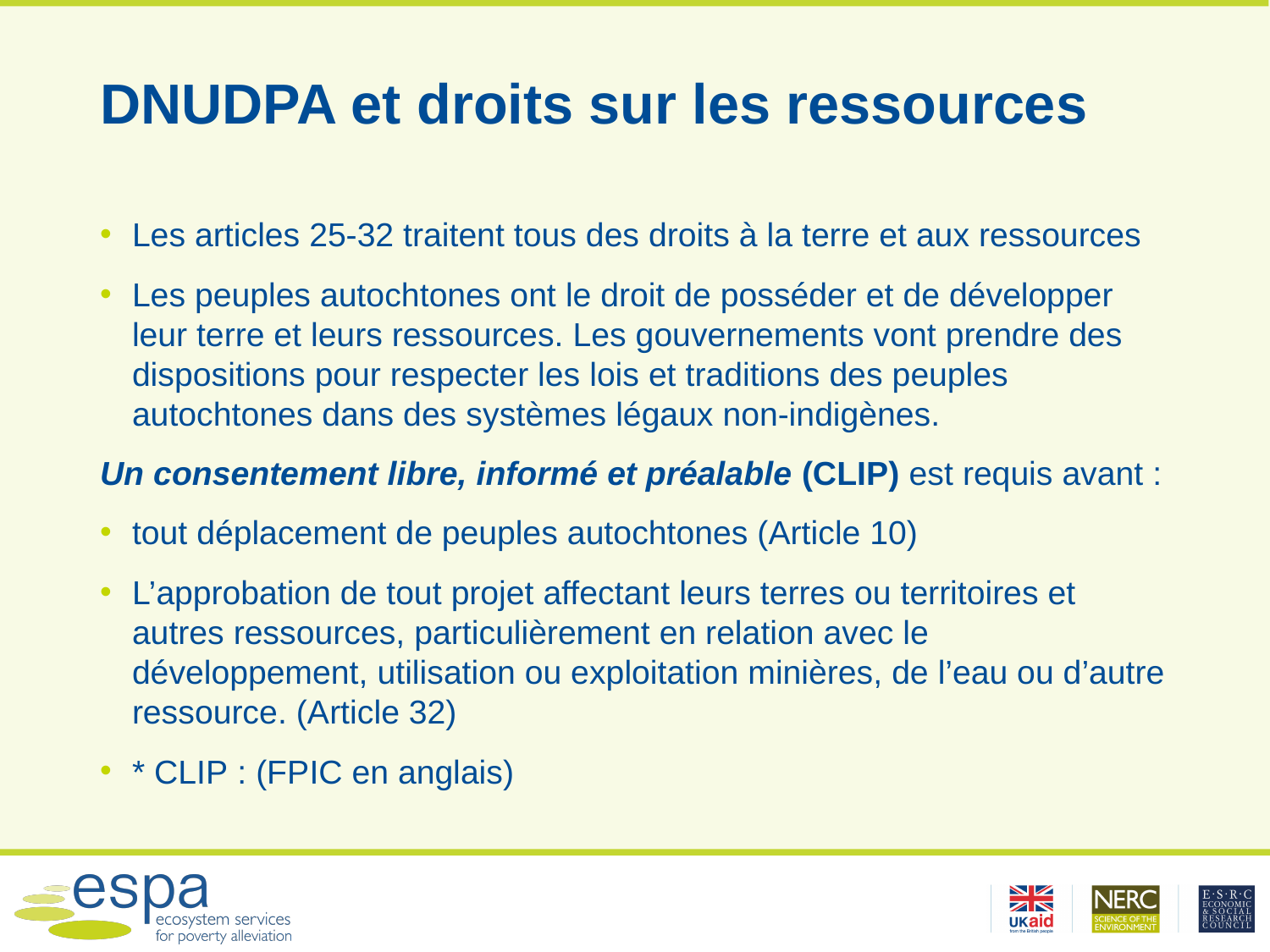

# DNUDPA et droits sur les ressources
Les articles 25-32 traitent tous des droits à la terre et aux ressources
Les peuples autochtones ont le droit de posséder et de développer leur terre et leurs ressources. Les gouvernements vont prendre des dispositions pour respecter les lois et traditions des peuples autochtones dans des systèmes légaux non-indigènes.
Un consentement libre, informé et préalable (CLIP) est requis avant :
tout déplacement de peuples autochtones (Article 10)
L’approbation de tout projet affectant leurs terres ou territoires et autres ressources, particulièrement en relation avec le développement, utilisation ou exploitation minières, de l’eau ou d’autre ressource. (Article 32)
* CLIP : (FPIC en anglais)